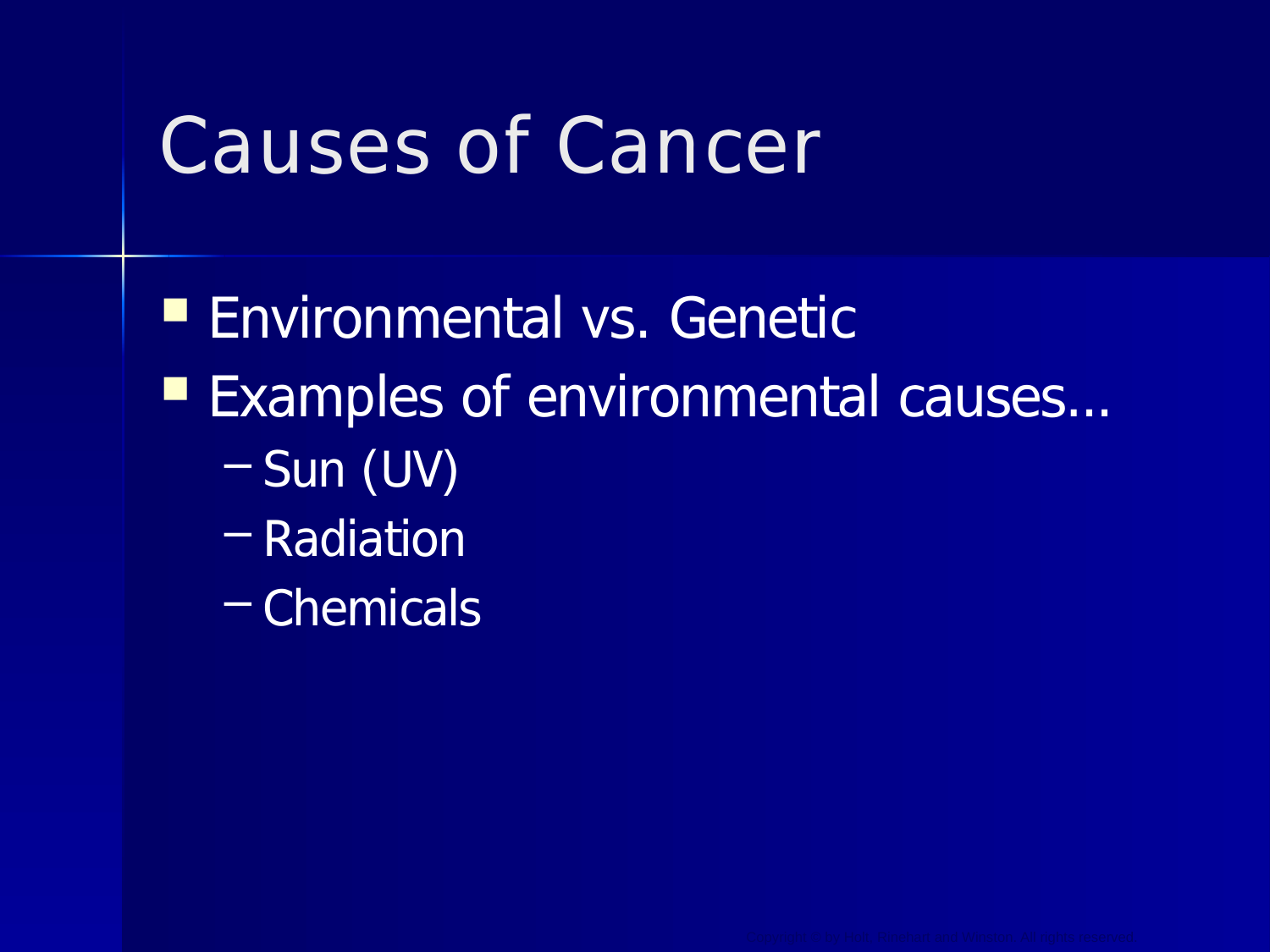

# Causes of Cancer
Environmental vs. Genetic
Examples of environmental causes…
Sun (UV)
Radiation
Chemicals